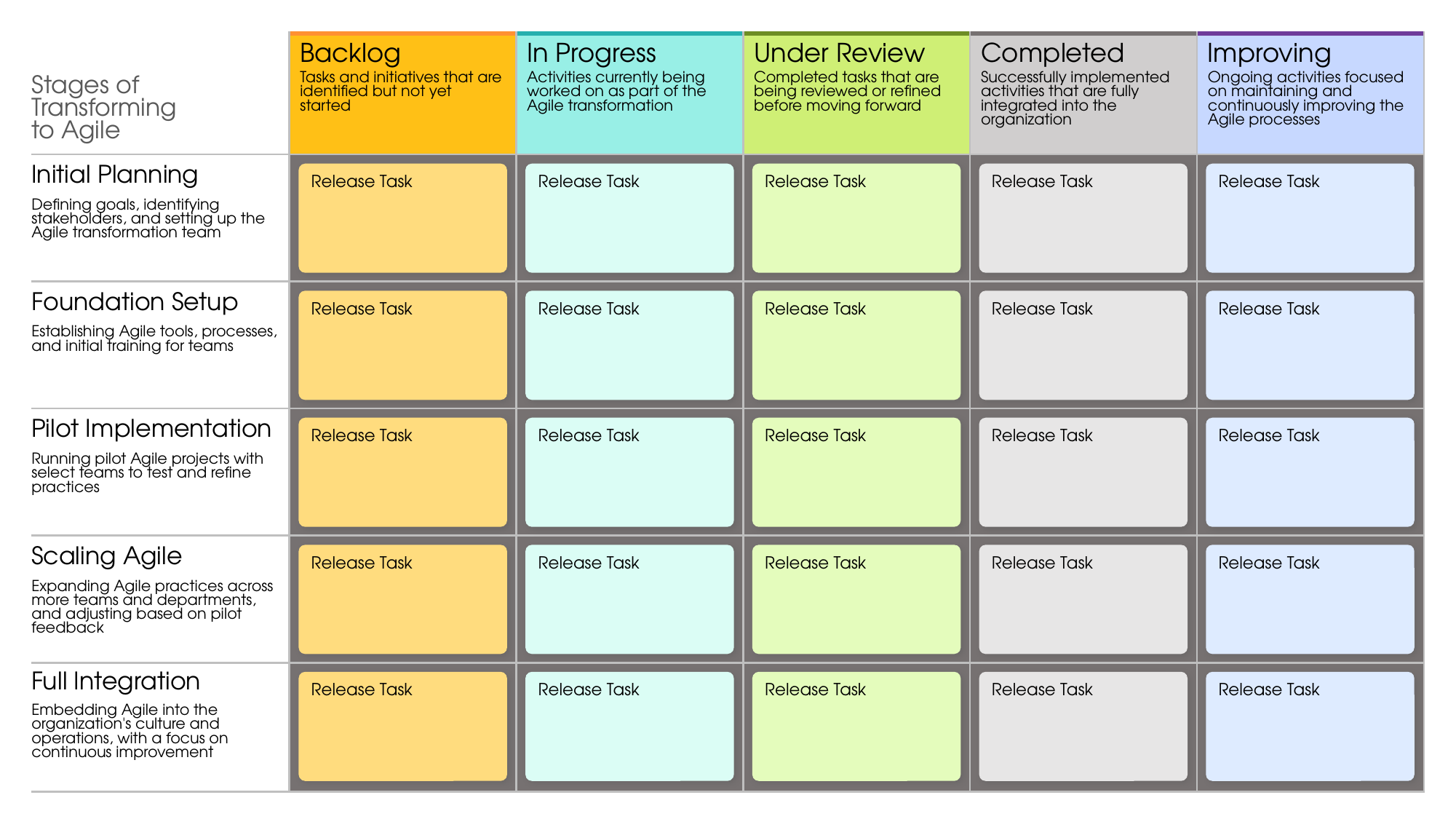

| Stages of Transforming to Agile | Backlog | In Progress | Under Review | Completed | Improving |
| --- | --- | --- | --- | --- | --- |
|  | Tasks and initiatives that are identified but not yet started | Activities currently being worked on as part of the Agile transformation | Completed tasks that are being reviewed or refined before moving forward | Successfully implemented activities that are fully integrated into the organization | Ongoing activities focused on maintaining and continuously improving the Agile processes |
| Initial Planning |  |  |  |  |  |
| Defining goals, identifying stakeholders, and setting up the Agile transformation team |  |  |  |  |  |
| Foundation Setup |  |  |  |  |  |
| Establishing Agile tools, processes, and initial training for teams |  |  |  |  |  |
| Pilot Implementation |  |  |  |  |  |
| Running pilot Agile projects with select teams to test and refine practices |  |  |  |  |  |
| Scaling Agile |  |  |  |  |  |
| Expanding Agile practices across more teams and departments, and adjusting based on pilot feedback |  |  |  |  |  |
| Full Integration |  |  |  |  |  |
| Embedding Agile into the organization's culture and operations, with a focus on continuous improvement |  |  |  |  |  |
Release Task
Release Task
Release Task
Release Task
Release Task
Release Task
Release Task
Release Task
Release Task
Release Task
Release Task
Release Task
Release Task
Release Task
Release Task
Release Task
Release Task
Release Task
Release Task
Release Task
Release Task
Release Task
Release Task
Release Task
Release Task